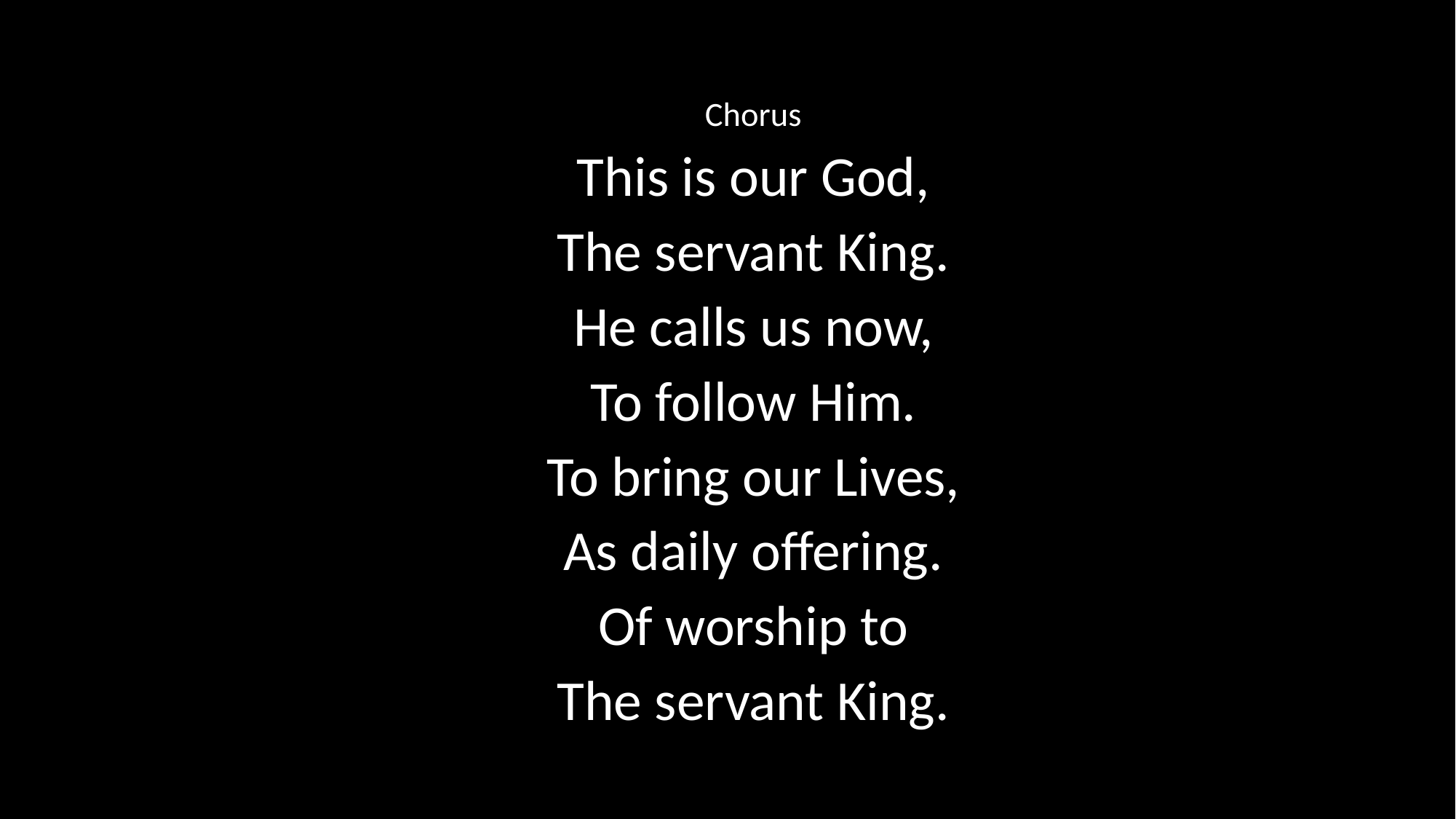

Chorus
This is our God,
The servant King.
He calls us now,
To follow Him.
To bring our Lives,
As daily offering.
Of worship to
The servant King.